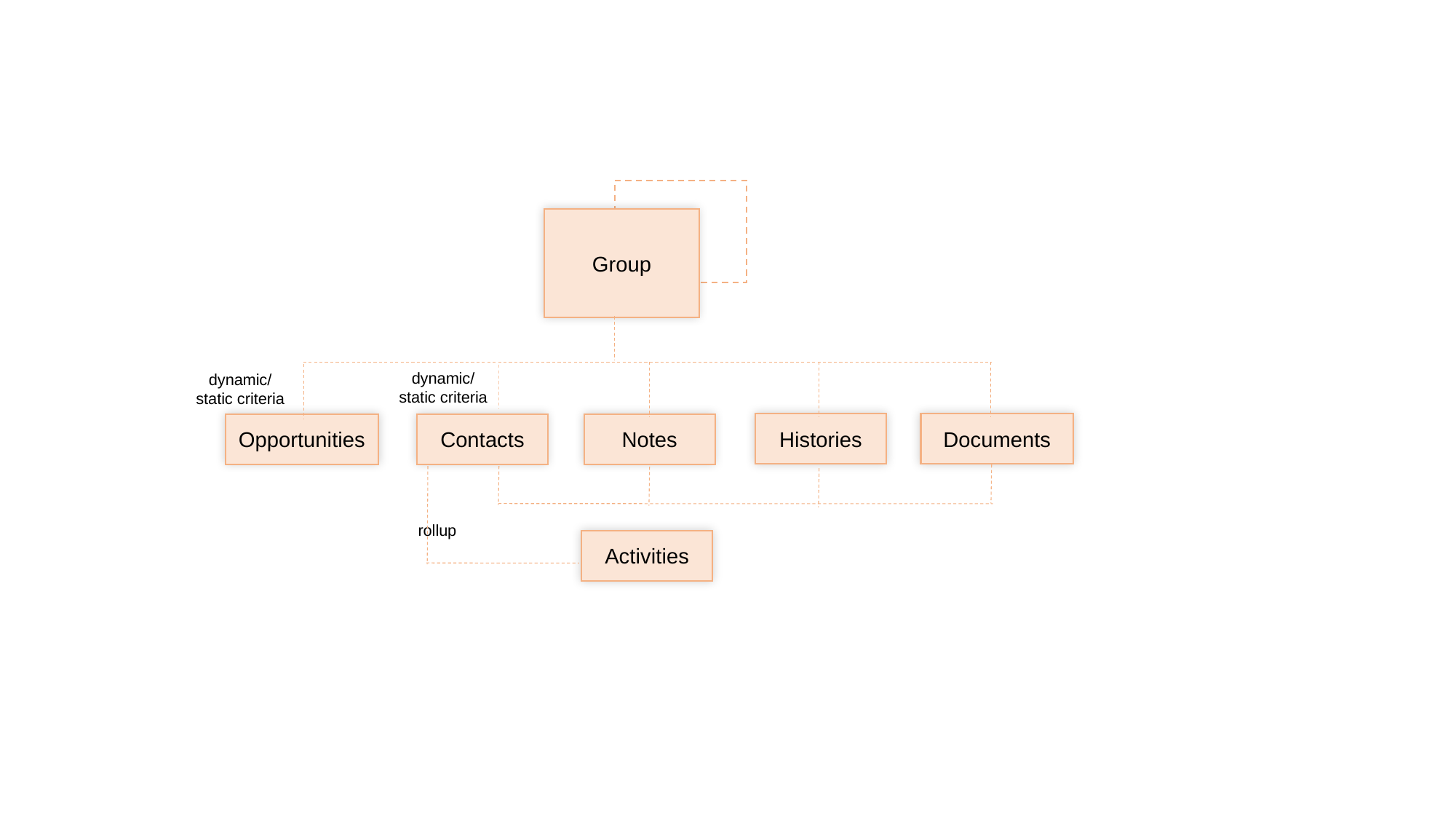

Group
dynamic/ static criteria
dynamic/ static criteria
Histories
Documents
Notes
Opportunities
Contacts
rollup
Activities